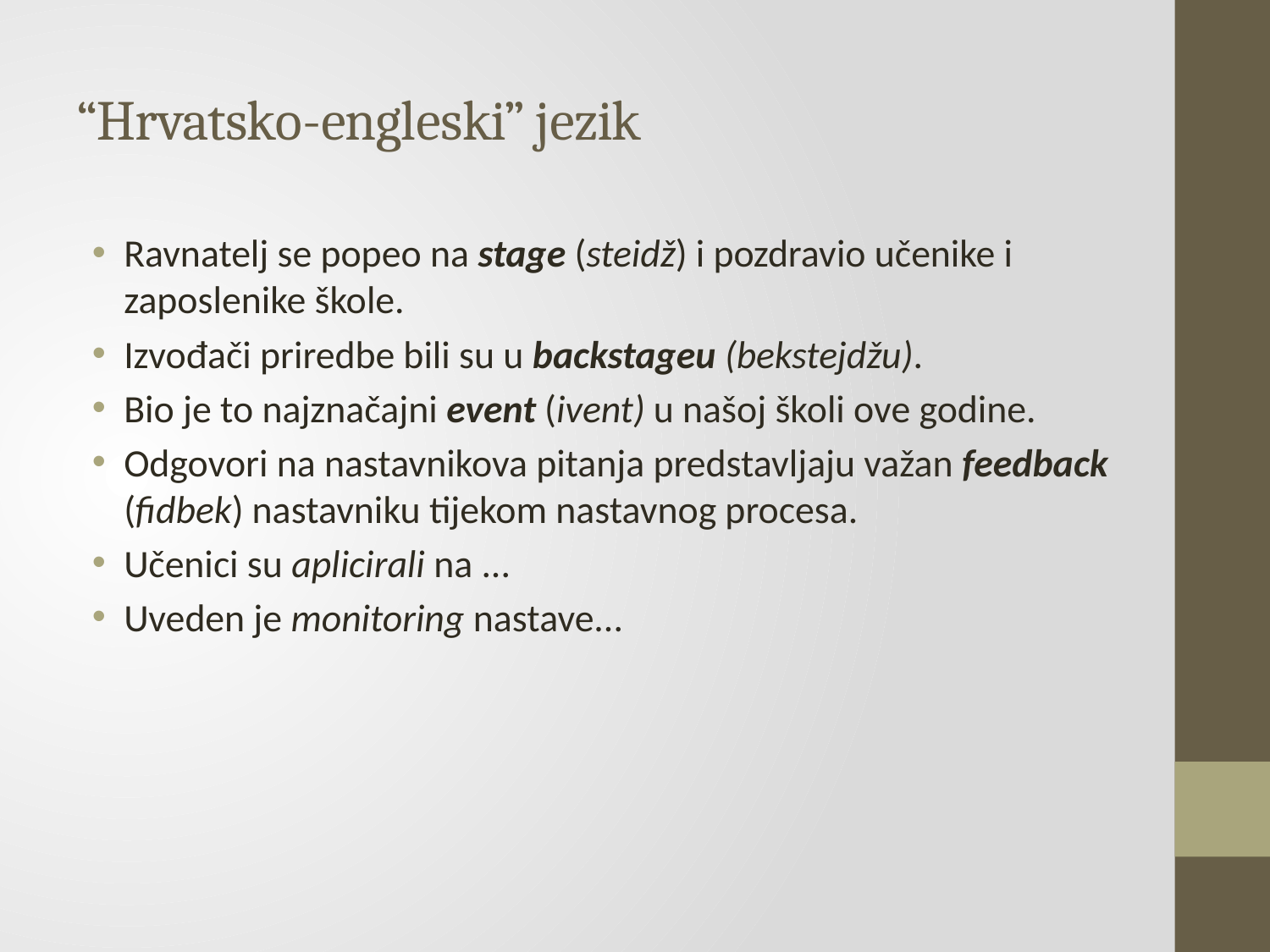

# “Hrvatsko-engleski” jezik
Ravnatelj se popeo na stage (steidž) i pozdravio učenike i zaposlenike škole.
Izvođači priredbe bili su u backstageu (bekstejdžu).
Bio je to najznačajni event (ivent) u našoj školi ove godine.
Odgovori na nastavnikova pitanja predstavljaju važan feedback (fidbek) nastavniku tijekom nastavnog procesa.
Učenici su aplicirali na ...
Uveden je monitoring nastave...